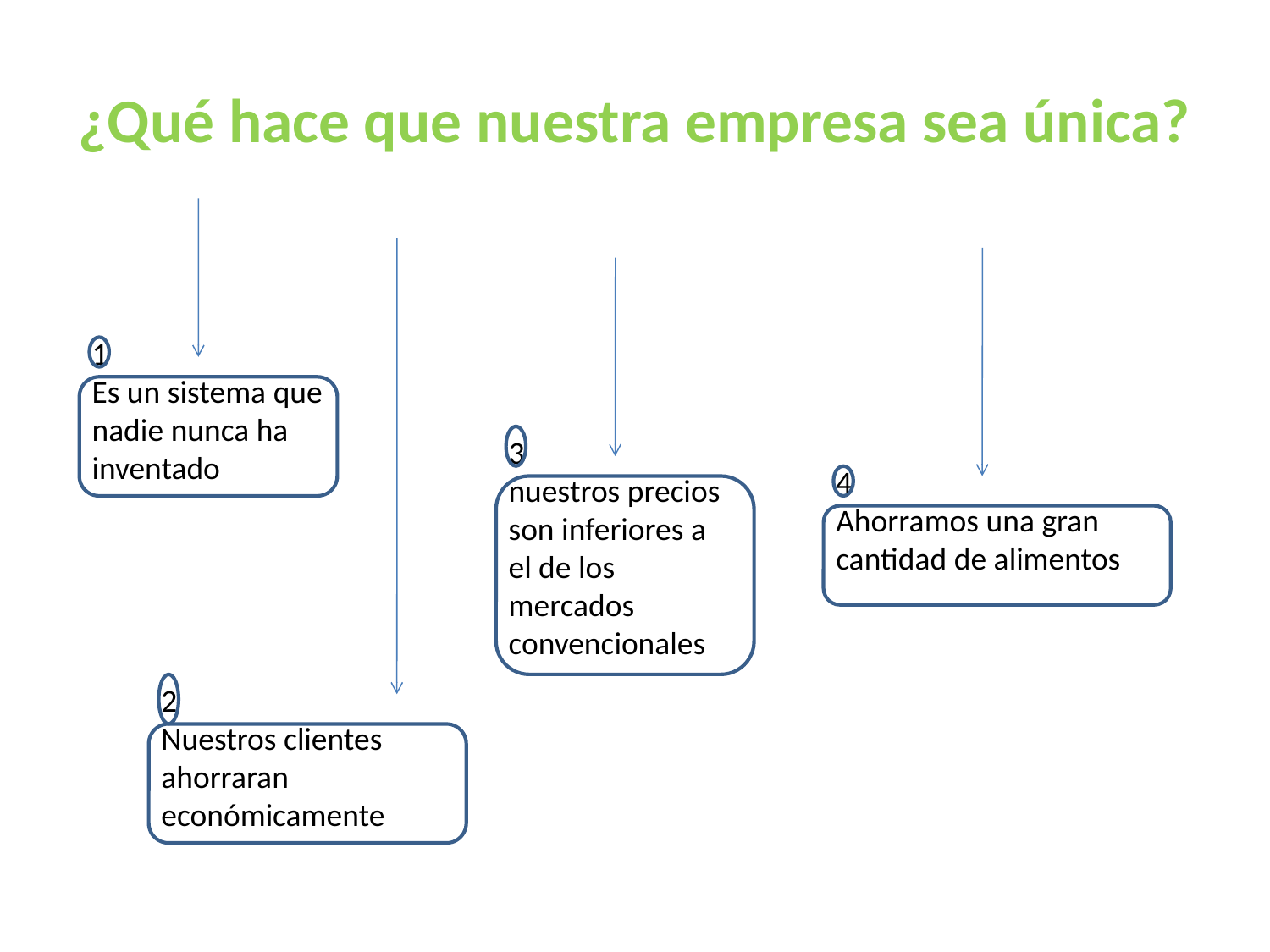

# ¿Qué hace que nuestra empresa sea única?

1
Es un sistema que nadie nunca ha inventado

3
nuestros precios son inferiores a el de los mercados convencionales

4
Ahorramos una gran cantidad de alimentos

2
Nuestros clientes ahorraran económicamente